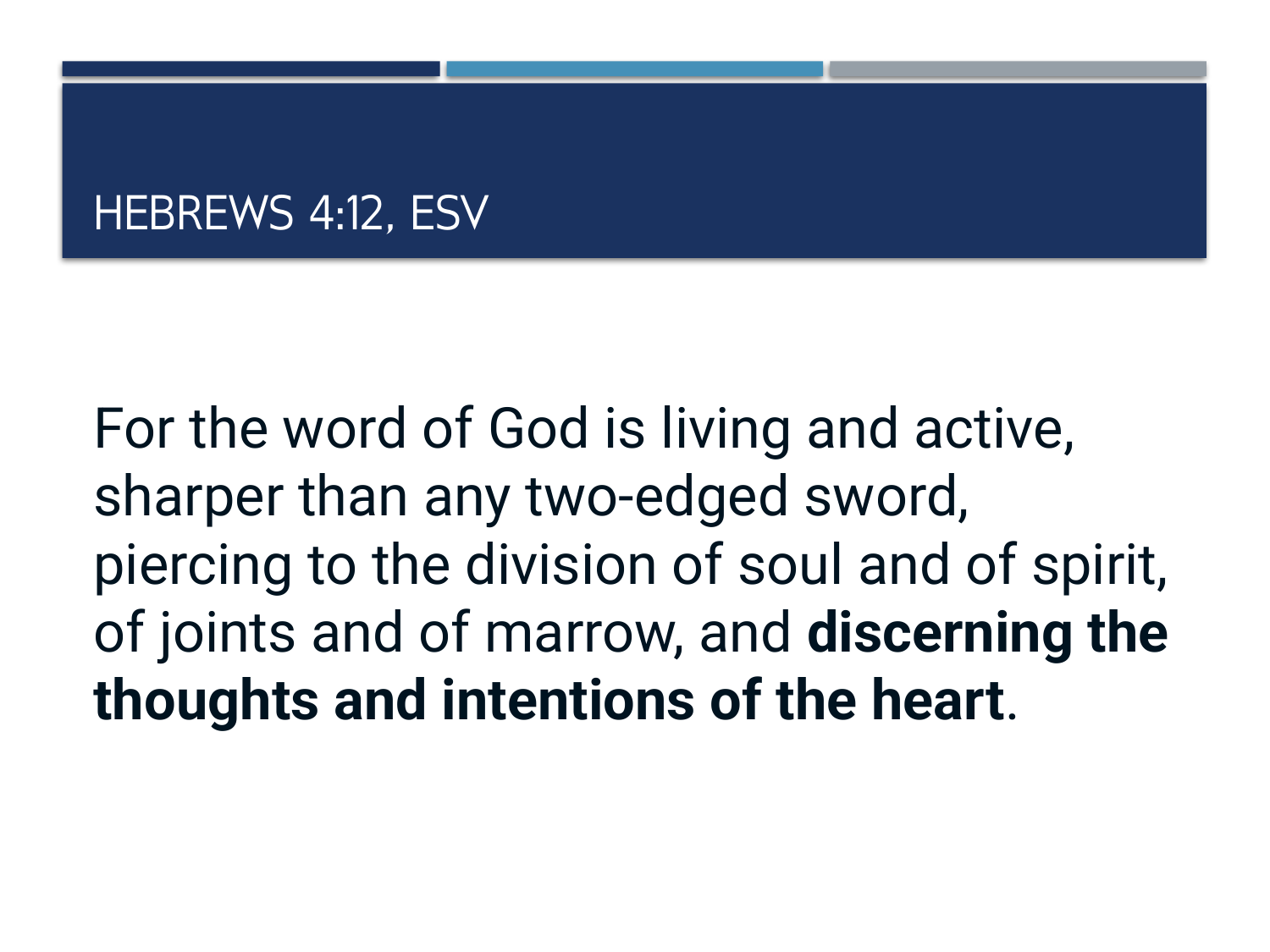

# Hebrews 4:12, ESV
For the word of God is living and active, sharper than any two-edged sword, piercing to the division of soul and of spirit, of joints and of marrow, and discerning the thoughts and intentions of the heart.